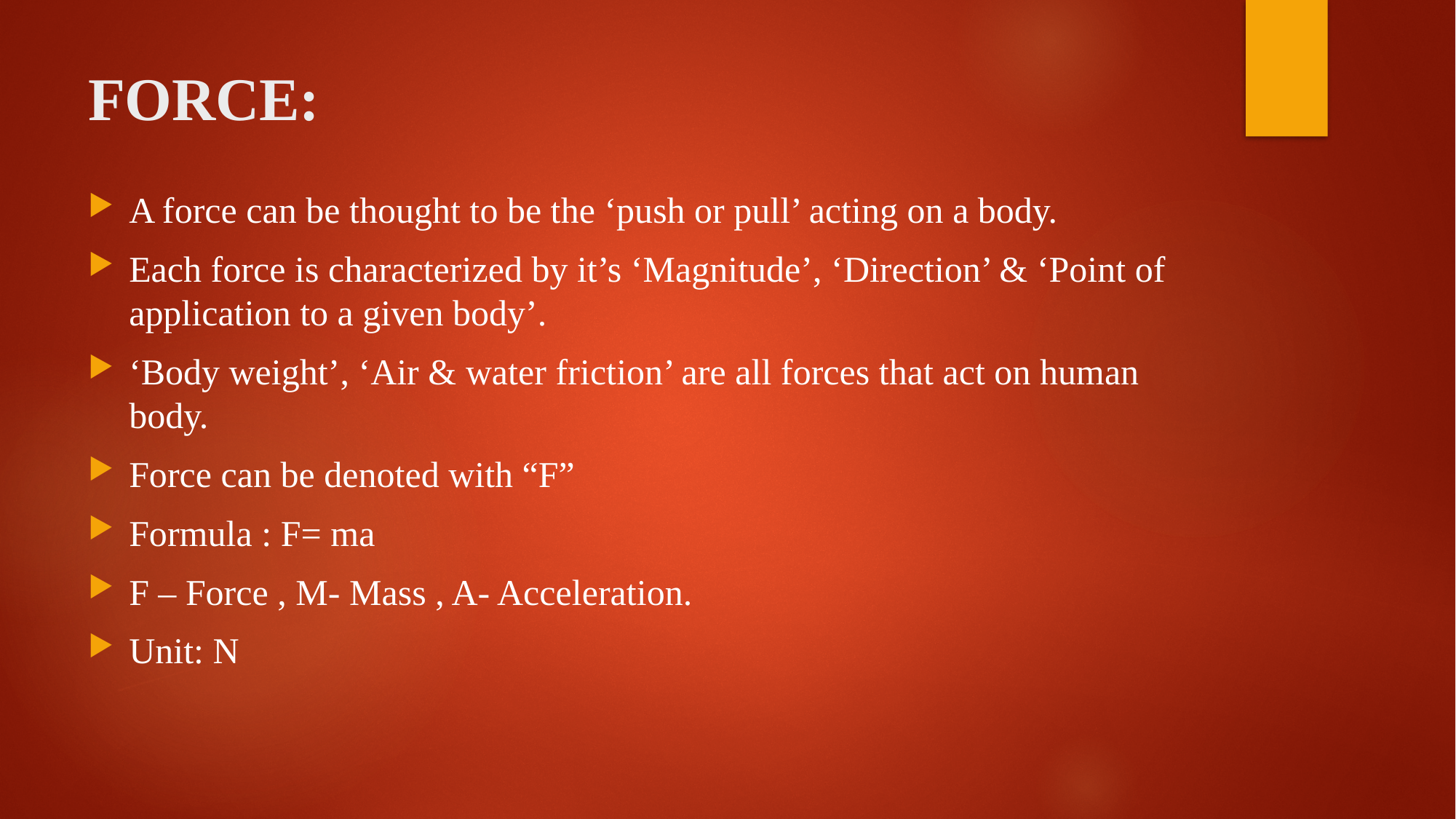

# FORCE:
A force can be thought to be the ‘push or pull’ acting on a body.
Each force is characterized by it’s ‘Magnitude’, ‘Direction’ & ‘Point of application to a given body’.
‘Body weight’, ‘Air & water friction’ are all forces that act on human body.
Force can be denoted with “F”
Formula : F= ma
F – Force , M- Mass , A- Acceleration.
Unit: N